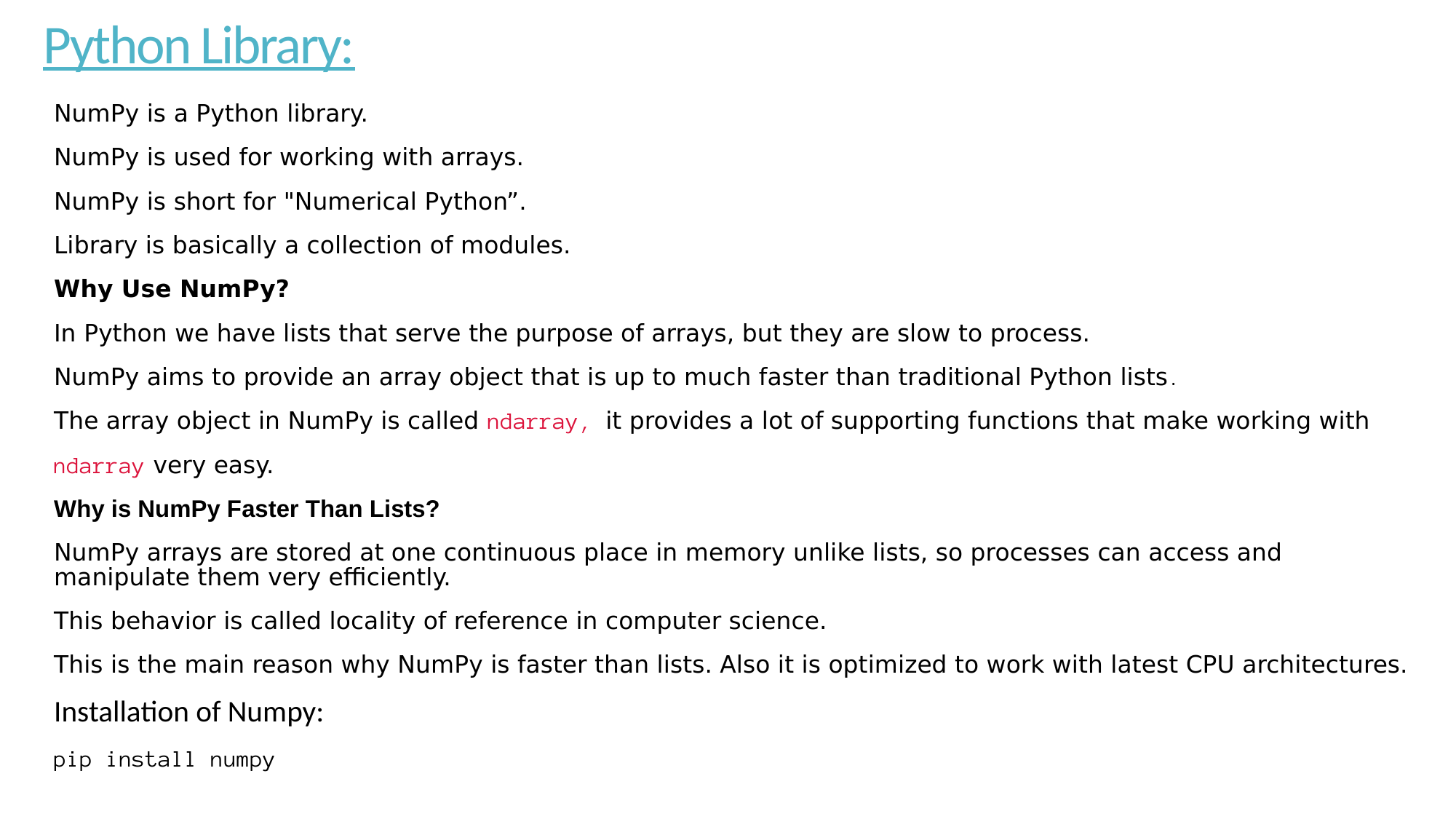

# Python Library:
NumPy is a Python library.
NumPy is used for working with arrays.
NumPy is short for "Numerical Python”.
Library is basically a collection of modules.
Why Use NumPy?
In Python we have lists that serve the purpose of arrays, but they are slow to process.
NumPy aims to provide an array object that is up to much faster than traditional Python lists.
The array object in NumPy is called ndarray, it provides a lot of supporting functions that make working with
ndarray very easy.
Why is NumPy Faster Than Lists?
NumPy arrays are stored at one continuous place in memory unlike lists, so processes can access and manipulate them very efficiently.
This behavior is called locality of reference in computer science.
This is the main reason why NumPy is faster than lists. Also it is optimized to work with latest CPU architectures.
Installation of Numpy:
pip install numpy